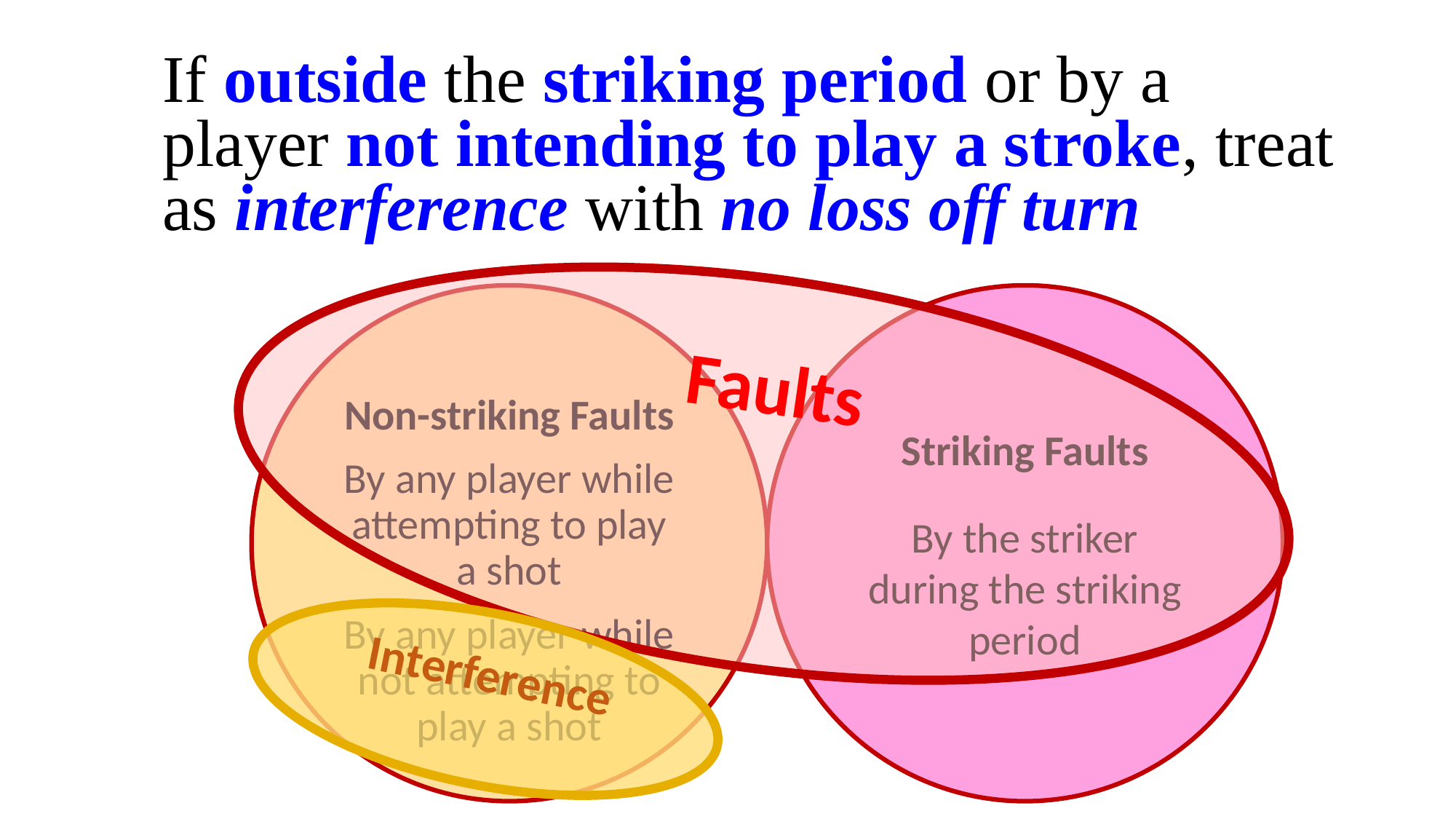

# If outside the striking period or by a player not intending to play a stroke, treat as interference with no loss off turn

Faults

Non-striking Faults
By any player while attempting to play a shot
By any player while not attempting to play a shot
Striking Faults

By the striker during the striking period
Interference